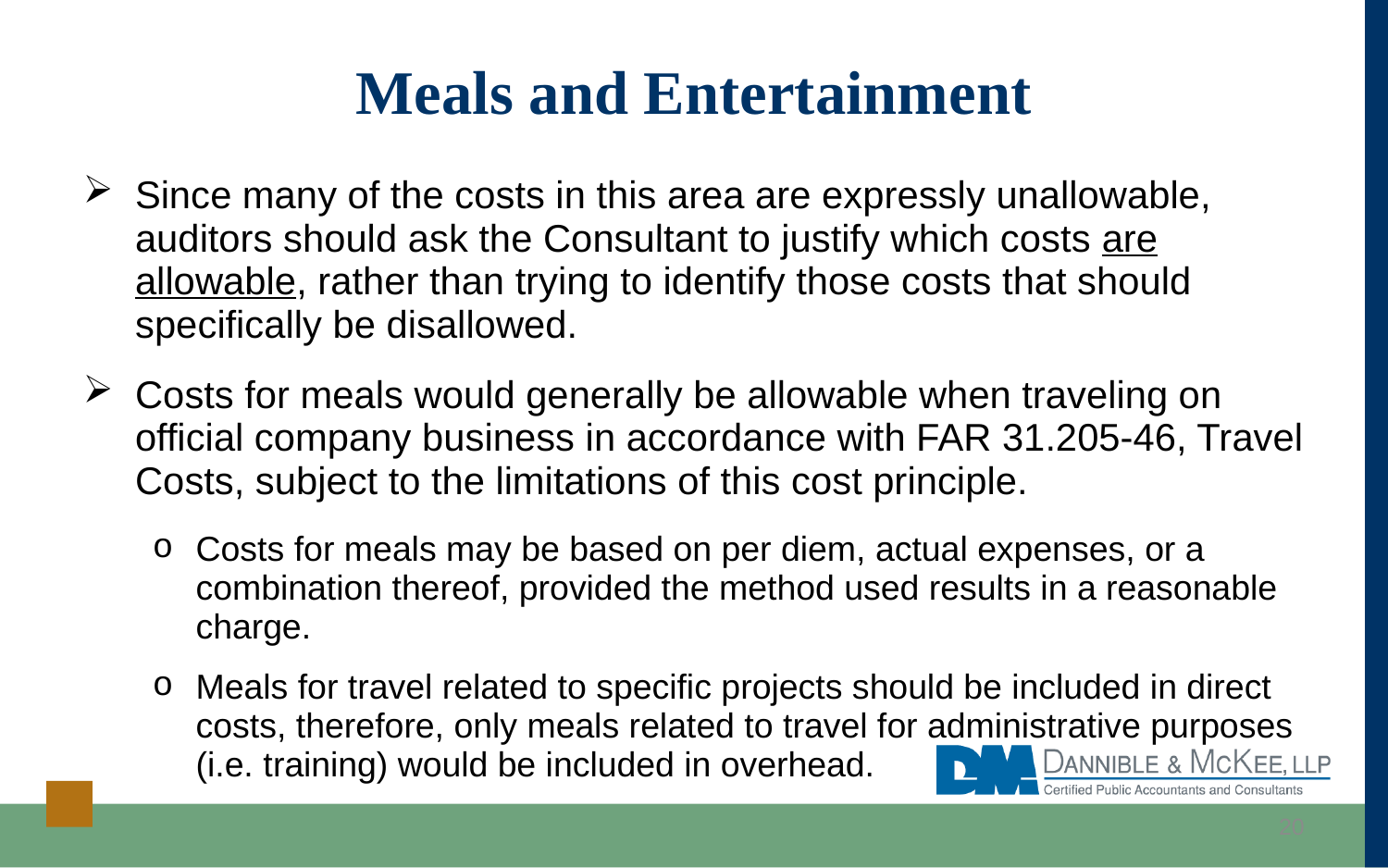

# Meals and Entertainment
Since many of the costs in this area are expressly unallowable, auditors should ask the Consultant to justify which costs are allowable, rather than trying to identify those costs that should specifically be disallowed.
Costs for meals would generally be allowable when traveling on official company business in accordance with FAR 31.205-46, Travel Costs, subject to the limitations of this cost principle.
Costs for meals may be based on per diem, actual expenses, or a combination thereof, provided the method used results in a reasonable charge.
Meals for travel related to specific projects should be included in direct costs, therefore, only meals related to travel for administrative purposes (i.e. training) would be included in overhead.
20